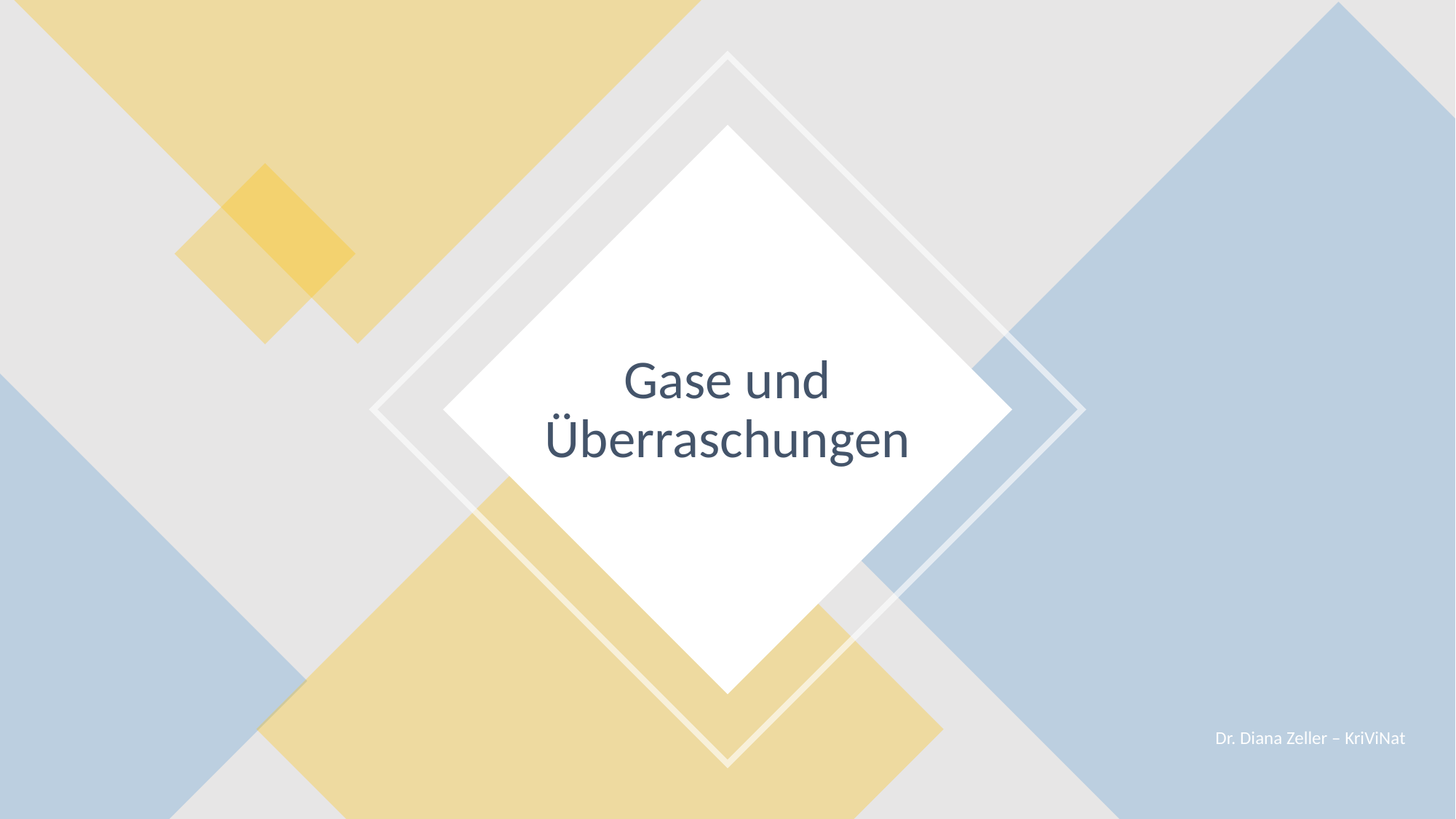

# Gase und Überraschungen

Dr. Diana Zeller – KriViNat